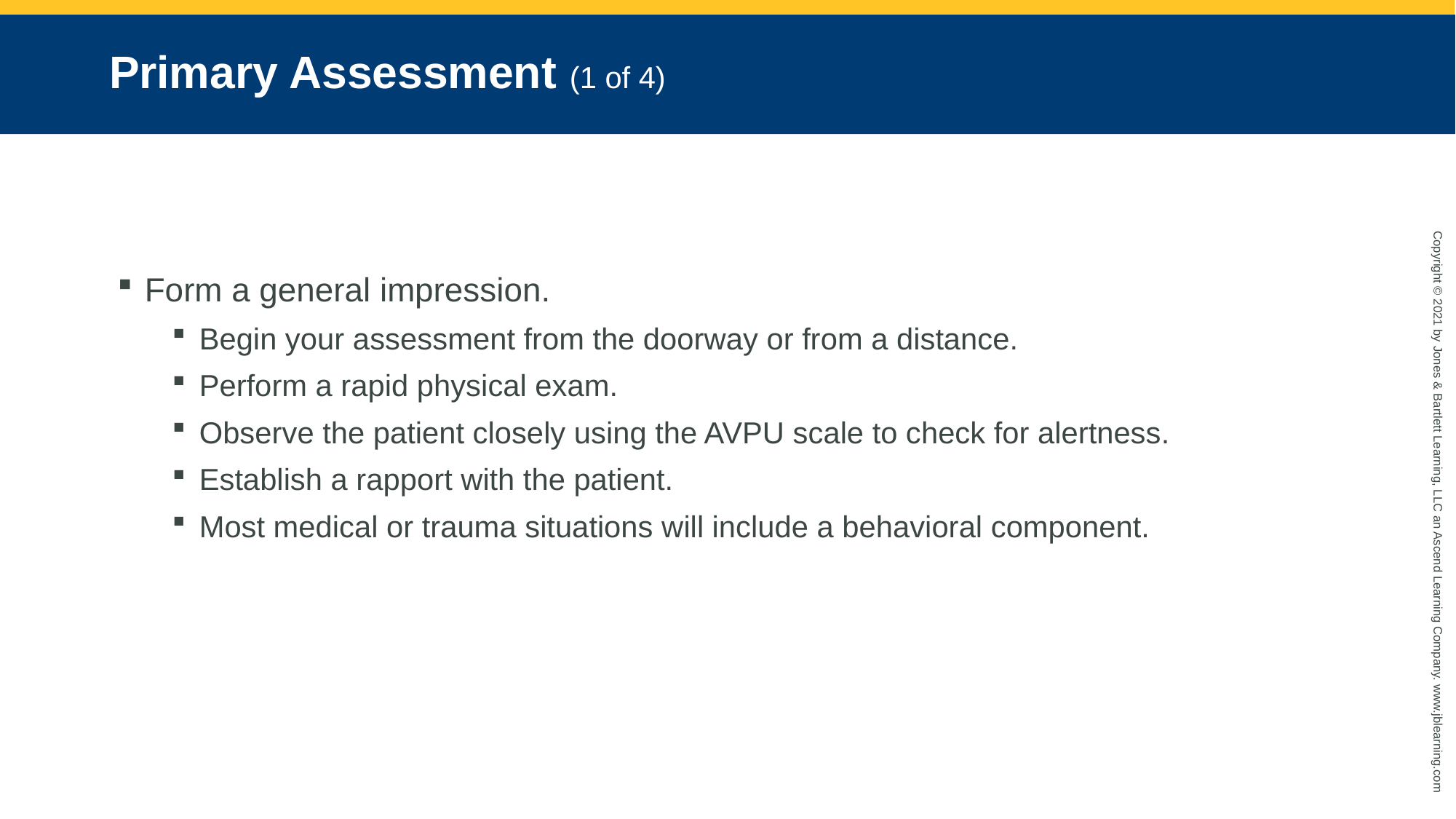

# Primary Assessment (1 of 4)
Form a general impression.
Begin your assessment from the doorway or from a distance.
Perform a rapid physical exam.
Observe the patient closely using the AVPU scale to check for alertness.
Establish a rapport with the patient.
Most medical or trauma situations will include a behavioral component.